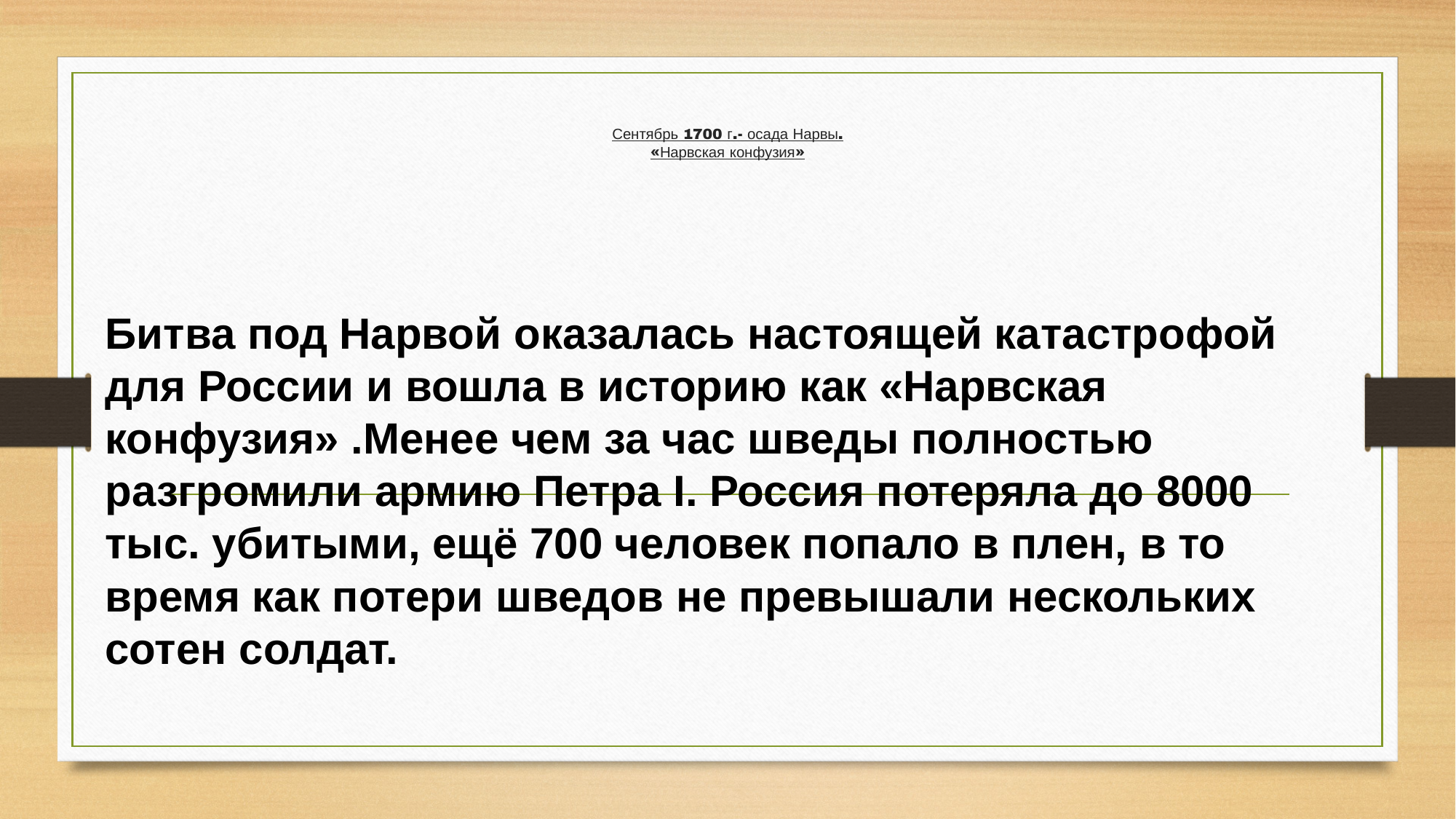

# Сентябрь 1700 г.- осада Нарвы. «Нарвская конфузия»
Битва под Нарвой оказалась настоящей катастрофой для России и вошла в историю как «Нарвская конфузия» .Менее чем за час шведы полностью разгромили армию Петра I. Россия потеряла до 8000 тыс. убитыми, ещё 700 человек попало в плен, в то время как потери шведов не превышали нескольких сотен солдат.